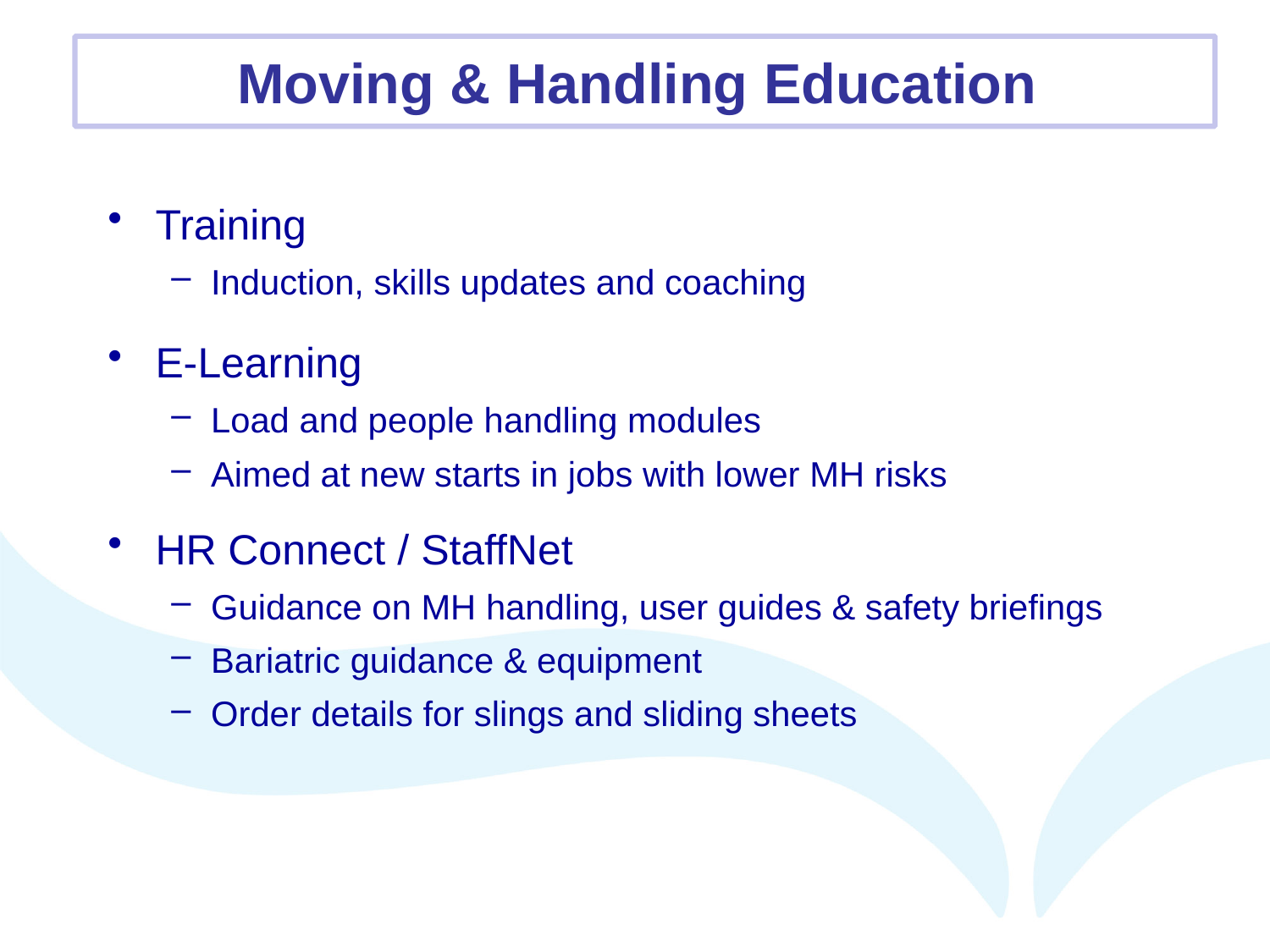

Moving & Handling Education
Training
Induction, skills updates and coaching
E-Learning
Load and people handling modules
Aimed at new starts in jobs with lower MH risks
HR Connect / StaffNet
Guidance on MH handling, user guides & safety briefings
Bariatric guidance & equipment
Order details for slings and sliding sheets